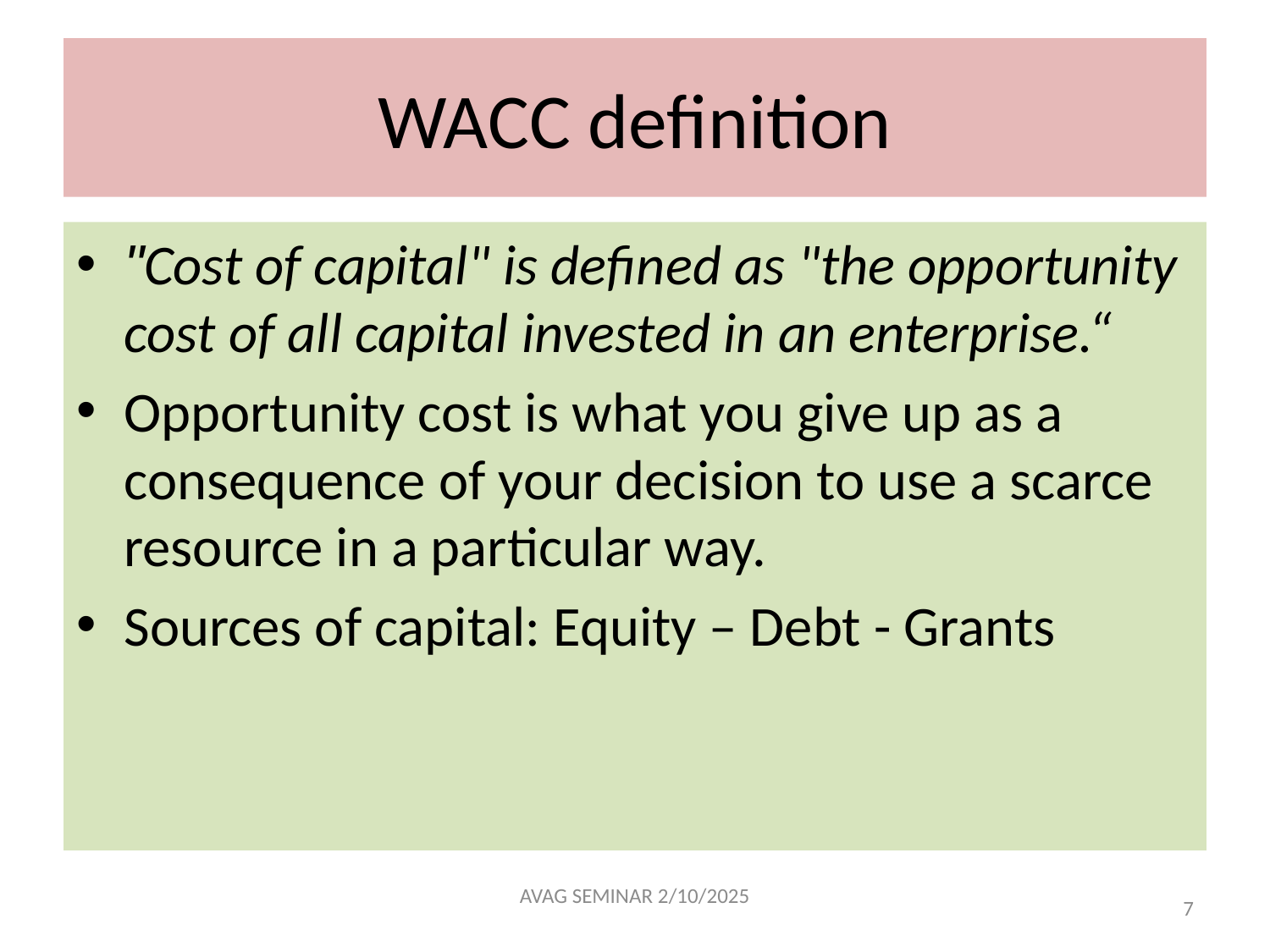

# WACC definition
"Cost of capital" is defined as "the opportunity cost of all capital invested in an enterprise.“
Opportunity cost is what you give up as a consequence of your decision to use a scarce resource in a particular way.
Sources of capital: Equity – Debt - Grants
AVAG SEMINAR 2/10/2025

7